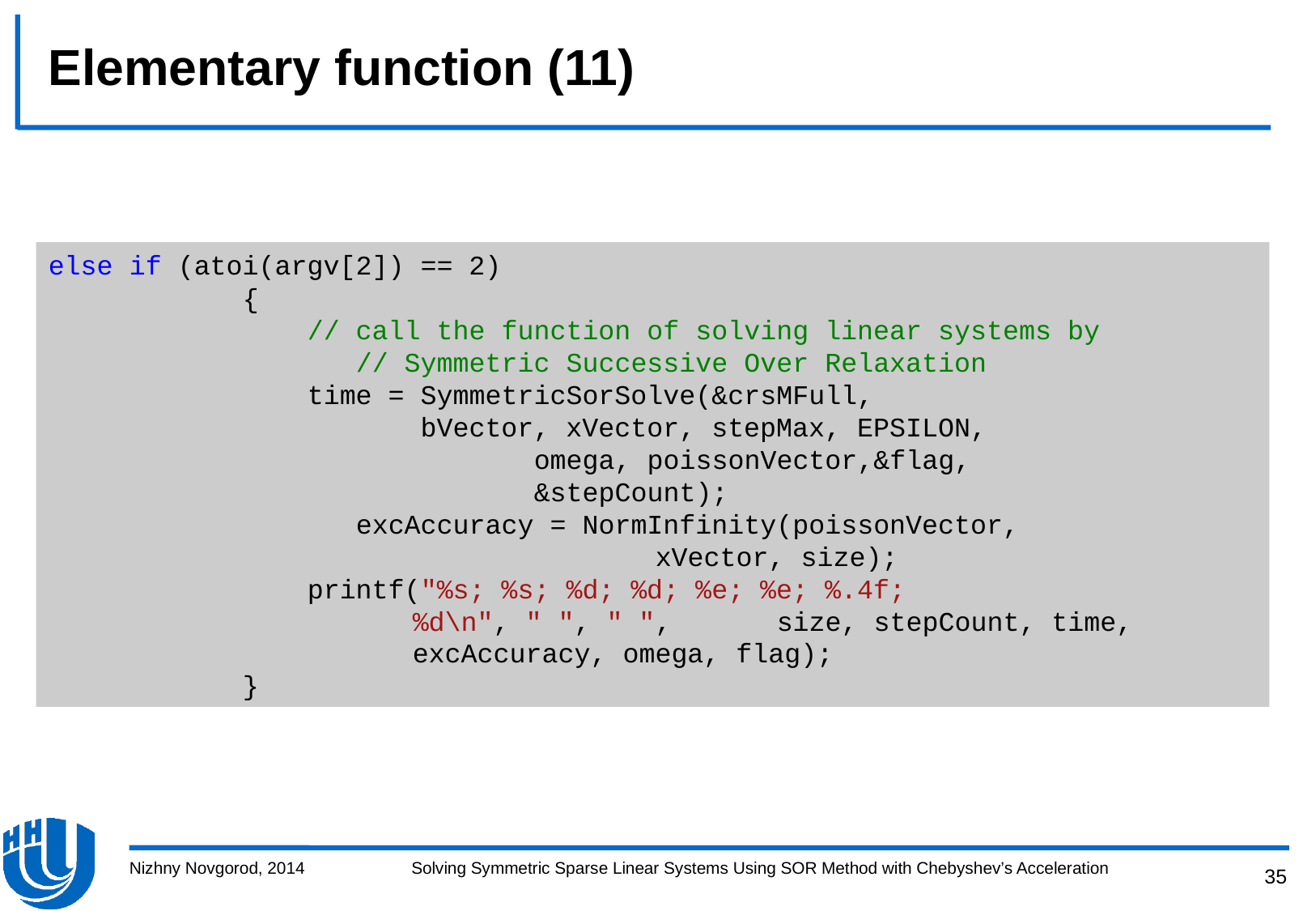

# Elementary function (11)
else if (atoi(argv[2]) == 2)
            {
                // call the function of solving linear systems by
		    // Symmetric Successive Over Relaxation
                time = SymmetricSorSolve(&crsMFull,
                       bVector, xVector, stepMax, EPSILON,
				omega, poissonVector,&flag,
				&stepCount);
    		    excAccuracy = NormInfinity(poissonVector,
					xVector, size);
                printf("%s; %s; %d; %d; %e; %e; %.4f;
			%d\n", " ", " ", 	size, stepCount, time,
			excAccuracy, omega, flag);
            }
Nizhny Novgorod, 2014
Solving Symmetric Sparse Linear Systems Using SOR Method with Chebyshev’s Acceleration